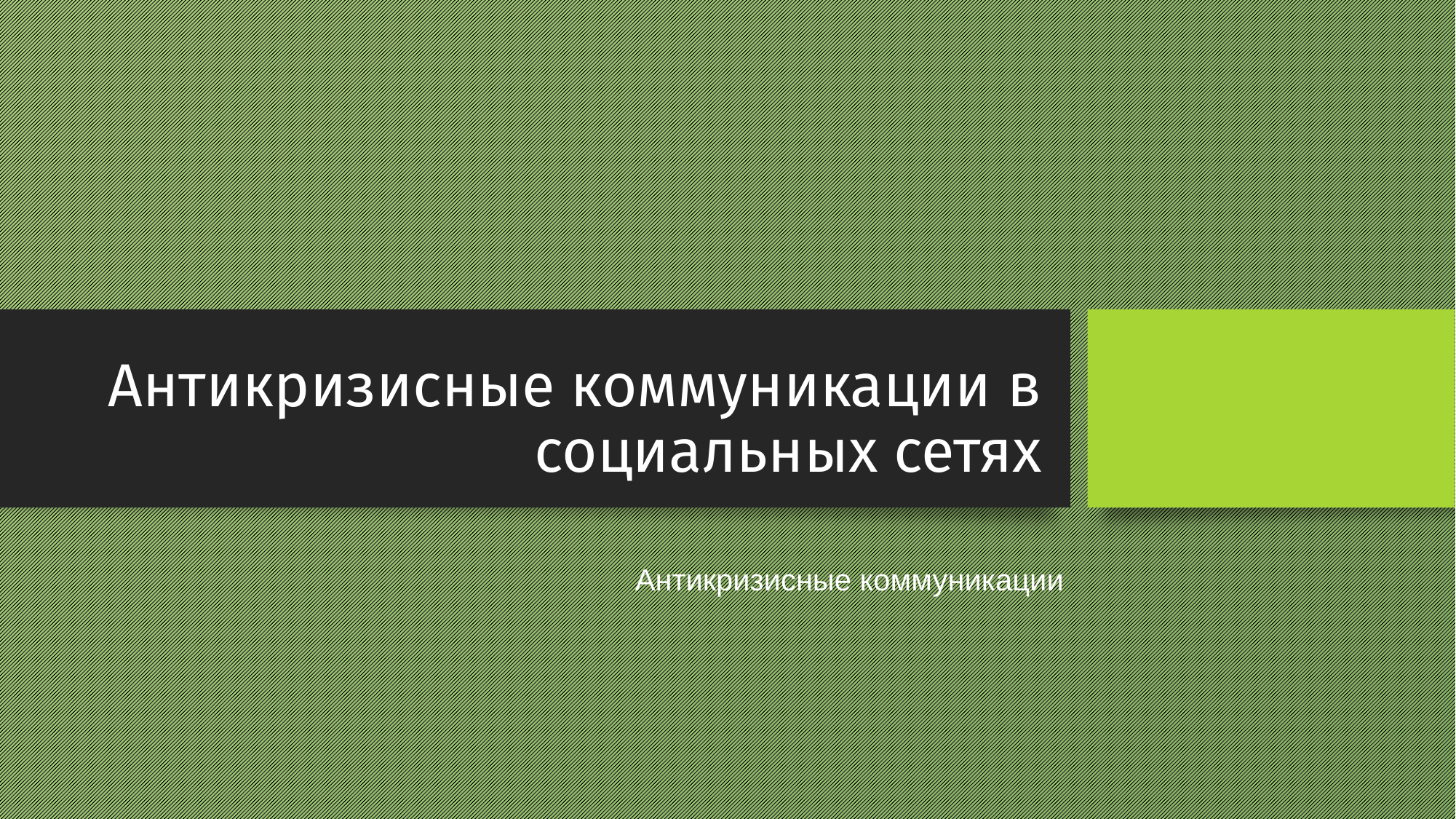

# Антикризисные коммуникации в социальных сетях
Антикризисные коммуникации